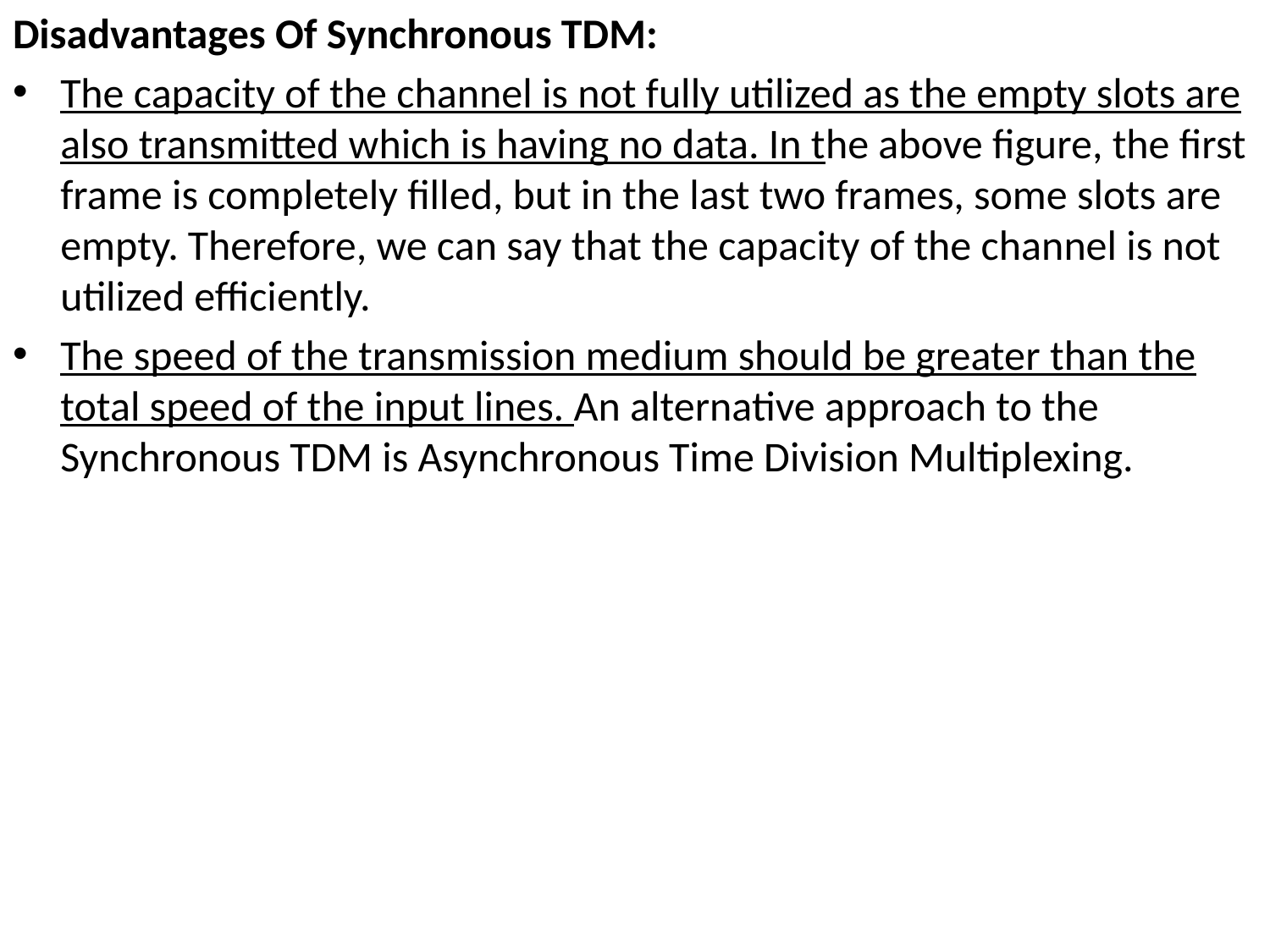

Disadvantages Of Synchronous TDM:
The capacity of the channel is not fully utilized as the empty slots are also transmitted which is having no data. In the above figure, the first frame is completely filled, but in the last two frames, some slots are empty. Therefore, we can say that the capacity of the channel is not utilized efficiently.
The speed of the transmission medium should be greater than the total speed of the input lines. An alternative approach to the Synchronous TDM is Asynchronous Time Division Multiplexing.

#